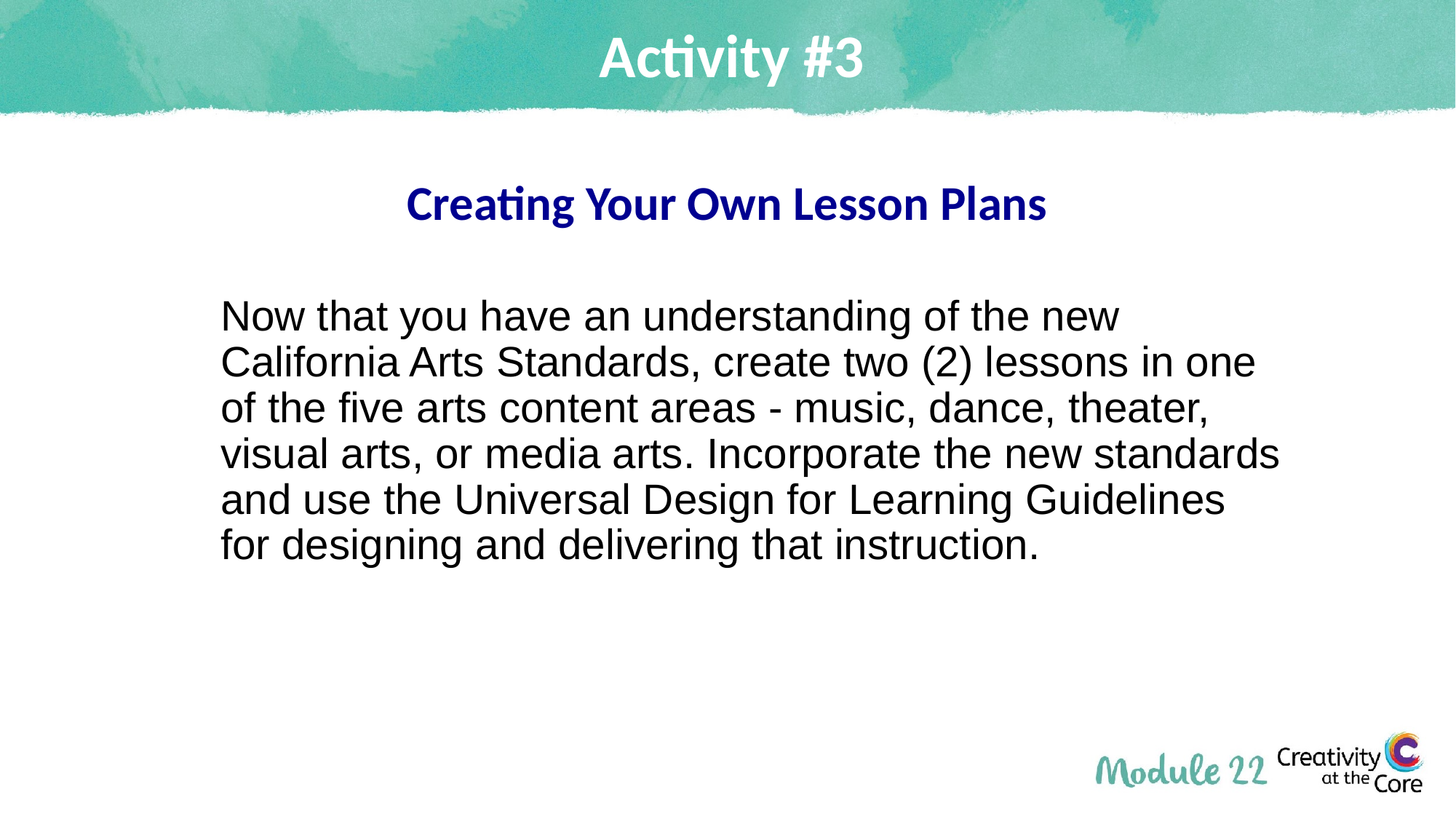

# Activity #3
Creating Your Own Lesson Plans

Now that you have an understanding of the new California Arts Standards, create two (2) lessons in one of the five arts content areas - music, dance, theater, visual arts, or media arts. Incorporate the new standards and use the Universal Design for Learning Guidelines for designing and delivering that instruction.